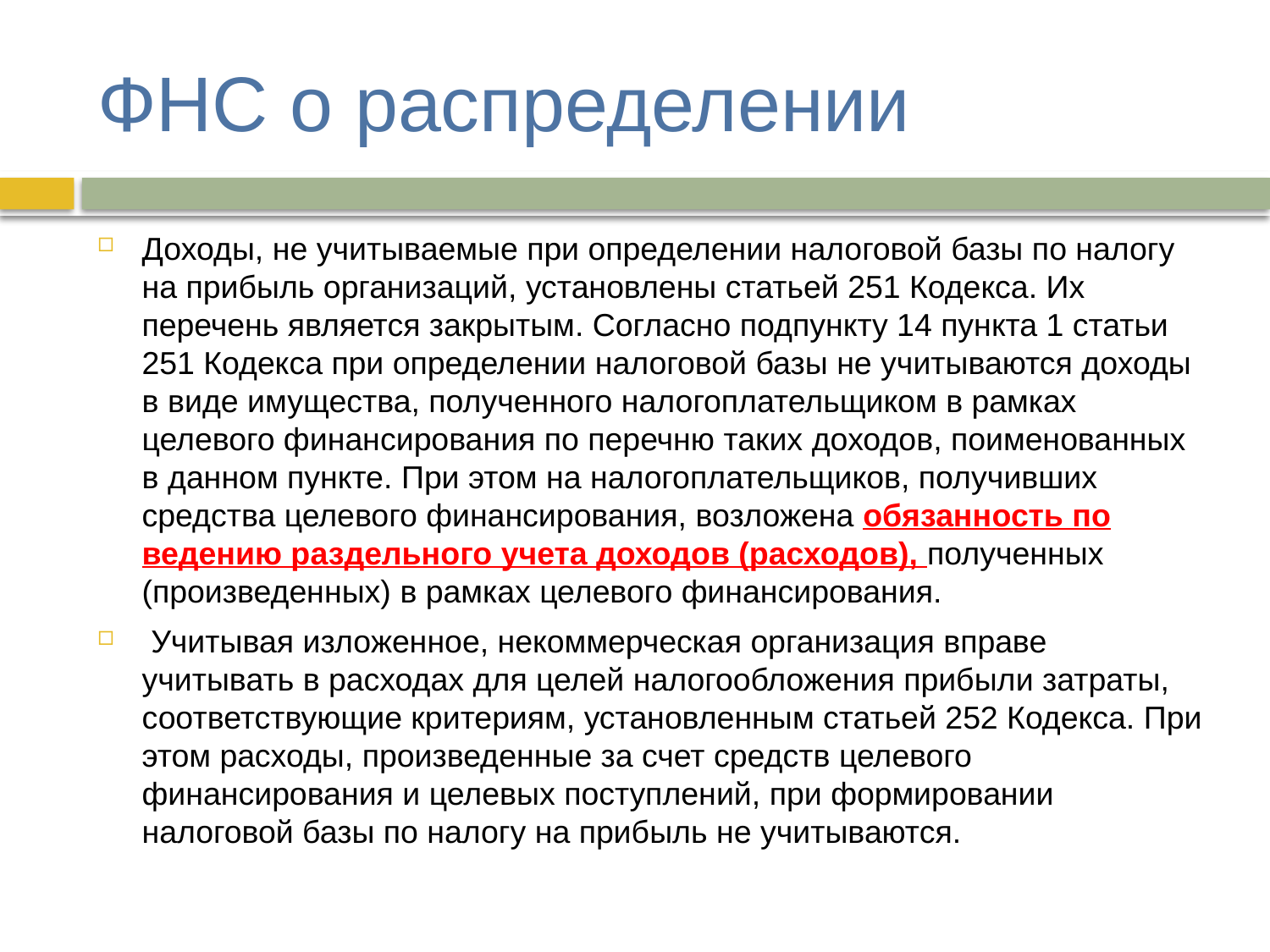

# ФНС о распределении
Доходы, не учитываемые при определении налоговой базы по налогу на прибыль организаций, установлены статьей 251 Кодекса. Их перечень является закрытым. Согласно подпункту 14 пункта 1 статьи 251 Кодекса при определении налоговой базы не учитываются доходы в виде имущества, полученного налогоплательщиком в рамках целевого финансирования по перечню таких доходов, поименованных в данном пункте. При этом на налогоплательщиков, получивших средства целевого финансирования, возложена обязанность по ведению раздельного учета доходов (расходов), полученных (произведенных) в рамках целевого финансирования.
 Учитывая изложенное, некоммерческая организация вправе учитывать в расходах для целей налогообложения прибыли затраты, соответствующие критериям, установленным статьей 252 Кодекса. При этом расходы, произведенные за счет средств целевого финансирования и целевых поступлений, при формировании налоговой базы по налогу на прибыль не учитываются.